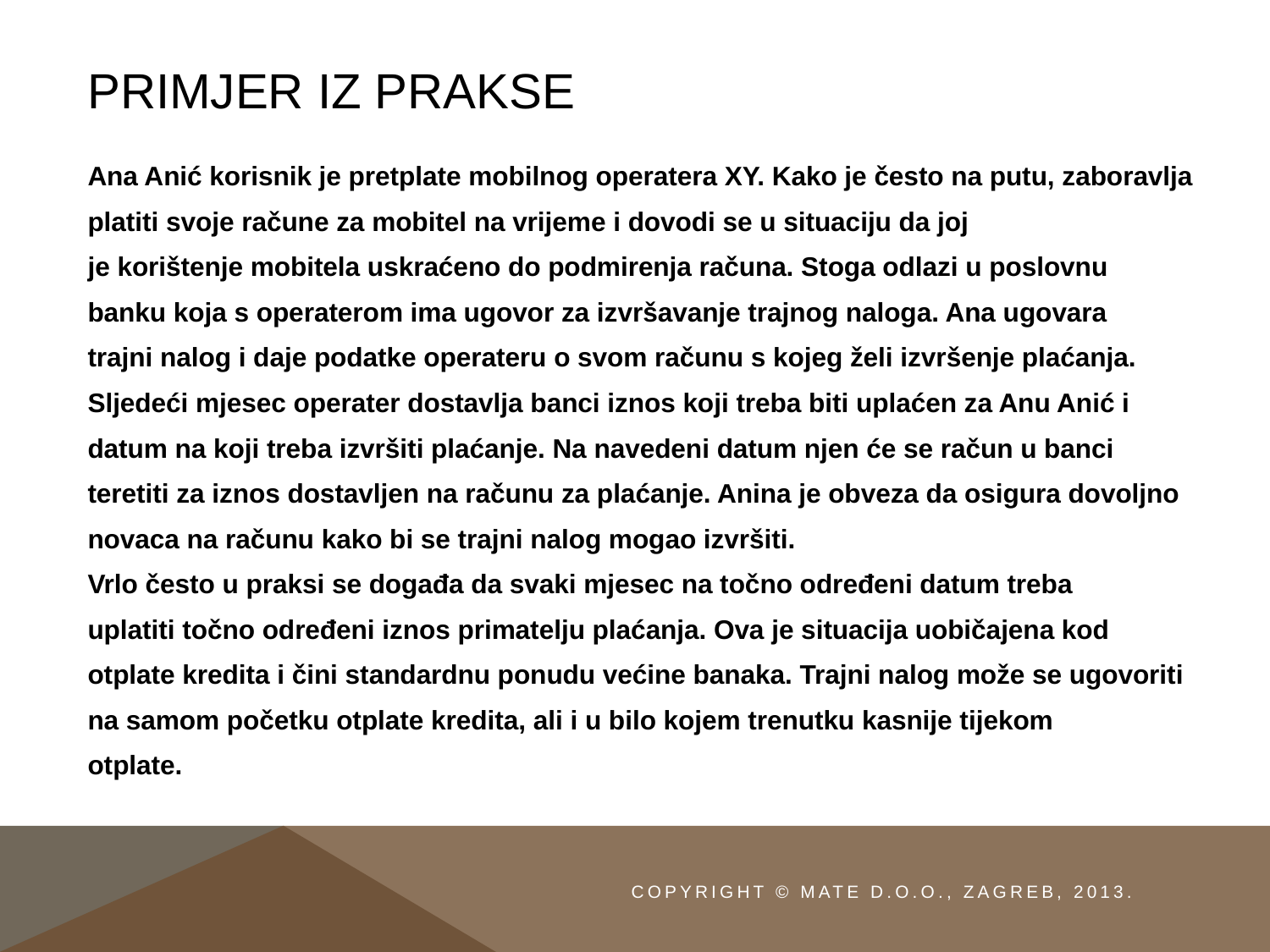

# Primjer iz prakse
Ana Anić korisnik je pretplate mobilnog operatera XY. Kako je često na putu, zaboravlja
platiti svoje račune za mobitel na vrijeme i dovodi se u situaciju da joj
je korištenje mobitela uskraćeno do podmirenja računa. Stoga odlazi u poslovnu
banku koja s operaterom ima ugovor za izvršavanje trajnog naloga. Ana ugovara
trajni nalog i daje podatke operateru o svom računu s kojeg želi izvršenje plaćanja.
Sljedeći mjesec operater dostavlja banci iznos koji treba biti uplaćen za Anu Anić i
datum na koji treba izvršiti plaćanje. Na navedeni datum njen će se račun u banci
teretiti za iznos dostavljen na računu za plaćanje. Anina je obveza da osigura dovoljno
novaca na računu kako bi se trajni nalog mogao izvršiti.
Vrlo često u praksi se događa da svaki mjesec na točno određeni datum treba
uplatiti točno određeni iznos primatelju plaćanja. Ova je situacija uobičajena kod
otplate kredita i čini standardnu ponudu većine banaka. Trajni nalog može se ugovoriti
na samom početku otplate kredita, ali i u bilo kojem trenutku kasnije tijekom
otplate.
Copyright © MATE d.o.o., Zagreb, 2013.